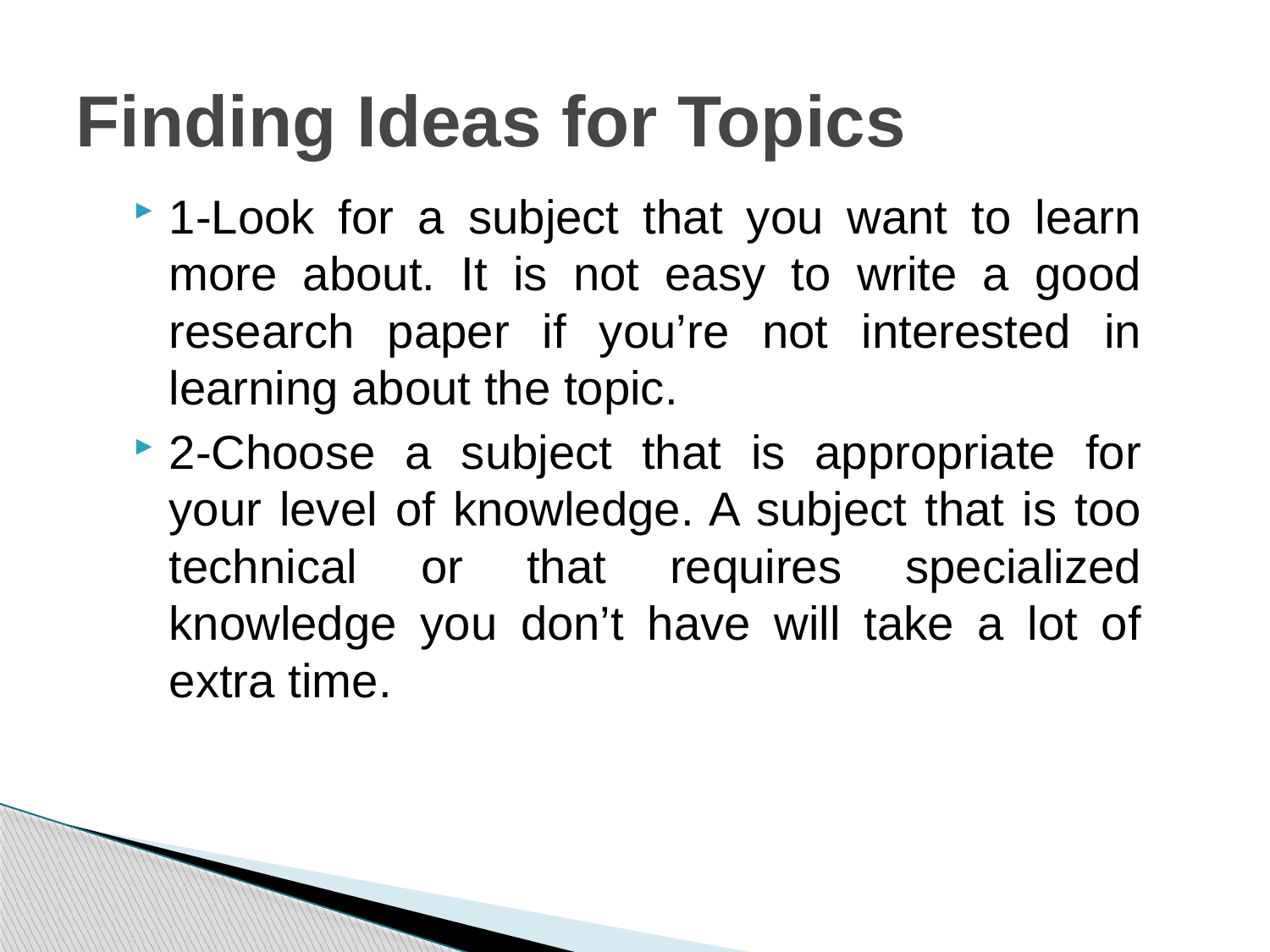

# Finding Ideas for Topics
1-Look for a subject that you want to learn more about. It is not easy to write a good research paper if you’re not interested in learning about the topic.
2-Choose a subject that is appropriate for your level of knowledge. A subject that is too technical or that requires specialized knowledge you don’t have will take a lot of extra time.